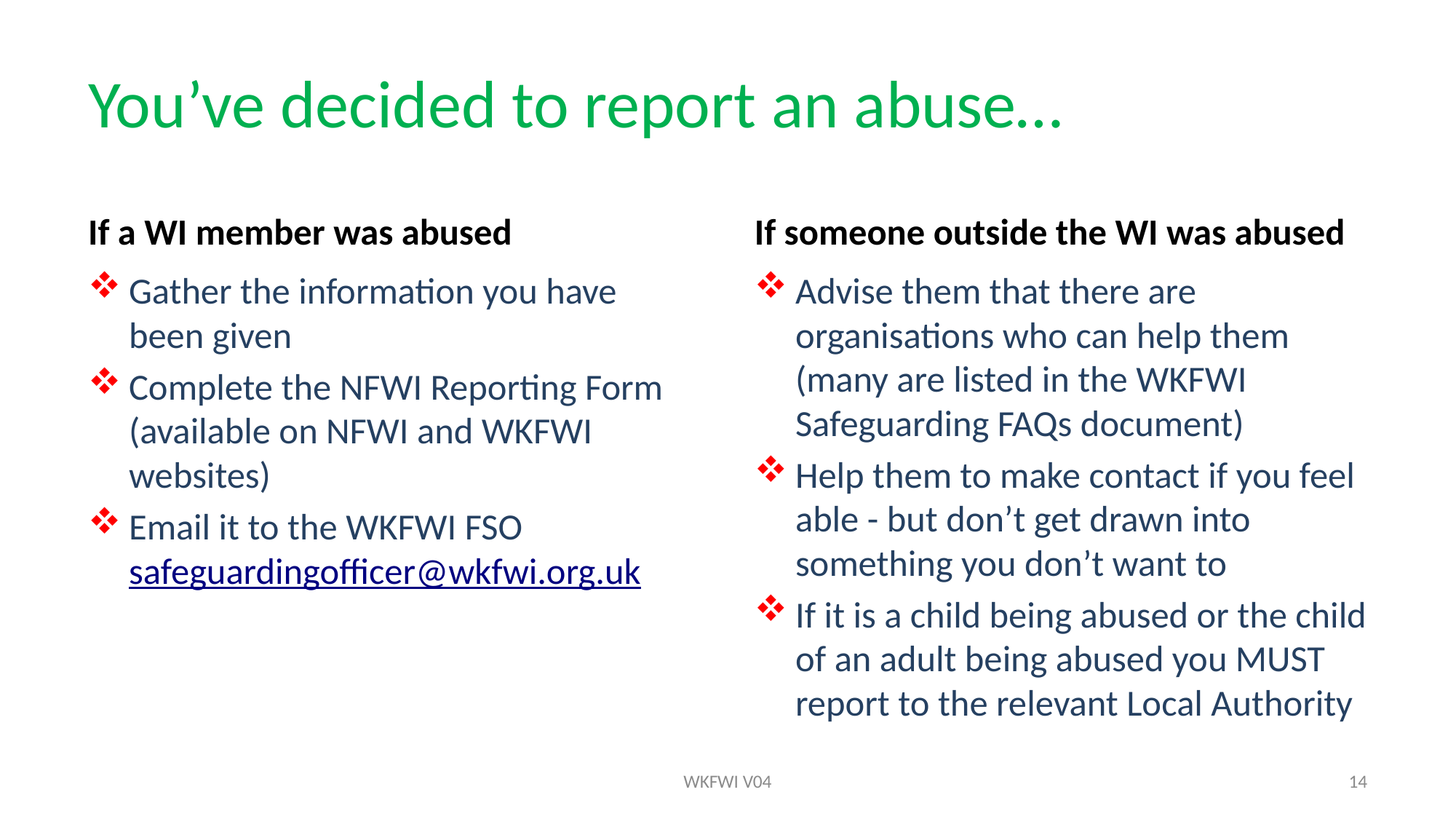

# You’ve decided to report an abuse…
If a WI member was abused
If someone outside the WI was abused
Gather the information you have been given
Complete the NFWI Reporting Form (available on NFWI and WKFWI websites)
Email it to the WKFWI FSO safeguardingofficer@wkfwi.org.uk
Advise them that there are organisations who can help them (many are listed in the WKFWI Safeguarding FAQs document)
Help them to make contact if you feel able - but don’t get drawn into something you don’t want to
If it is a child being abused or the child of an adult being abused you MUST report to the relevant Local Authority
WKFWI V04
14